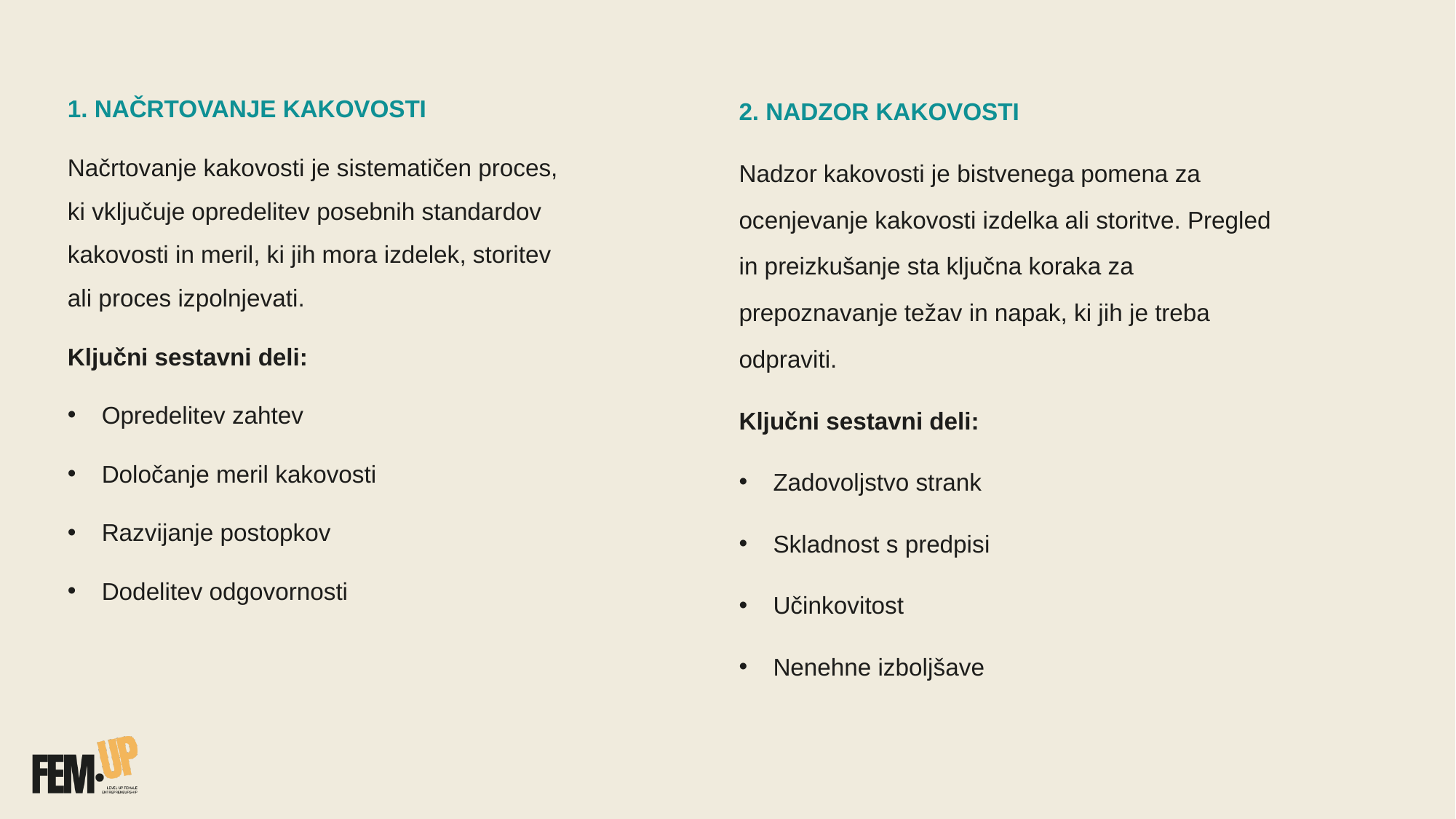

1. NAČRTOVANJE KAKOVOSTI
Načrtovanje kakovosti je sistematičen proces, ki vključuje opredelitev posebnih standardov kakovosti in meril, ki jih mora izdelek, storitev ali proces izpolnjevati.
Ključni sestavni deli:
Opredelitev zahtev
Določanje meril kakovosti
Razvijanje postopkov
Dodelitev odgovornosti
2. NADZOR KAKOVOSTI
Nadzor kakovosti je bistvenega pomena za ocenjevanje kakovosti izdelka ali storitve. Pregled in preizkušanje sta ključna koraka za prepoznavanje težav in napak, ki jih je treba odpraviti.
Ključni sestavni deli:
Zadovoljstvo strank
Skladnost s predpisi
Učinkovitost
Nenehne izboljšave